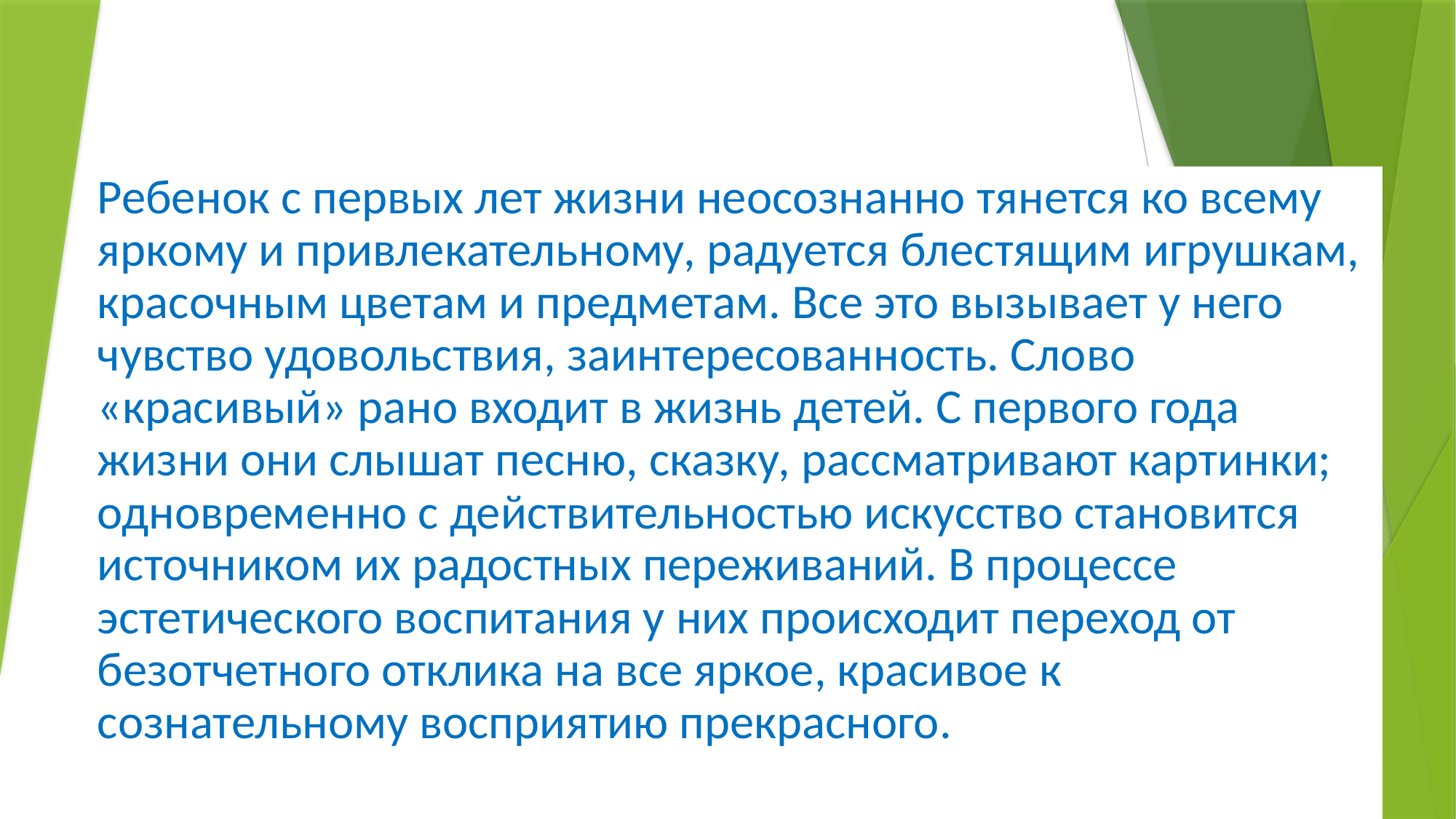

Ребенок с первых лет жизни неосознанно тянется ко всему яркому и привлекательному, радуется блестящим игрушкам, красочным цветам и предметам. Все это вызывает у него чувство удовольствия, заинтересованность. Слово «красивый» рано входит в жизнь детей. С первого года жизни они слышат песню, сказку, рассматривают картинки; одновременно с действительностью искусство становится источником их радостных переживаний. В процессе эстетического воспитания у них происходит переход от безотчетного отклика на все яркое, красивое к сознательному восприятию прекрасного.